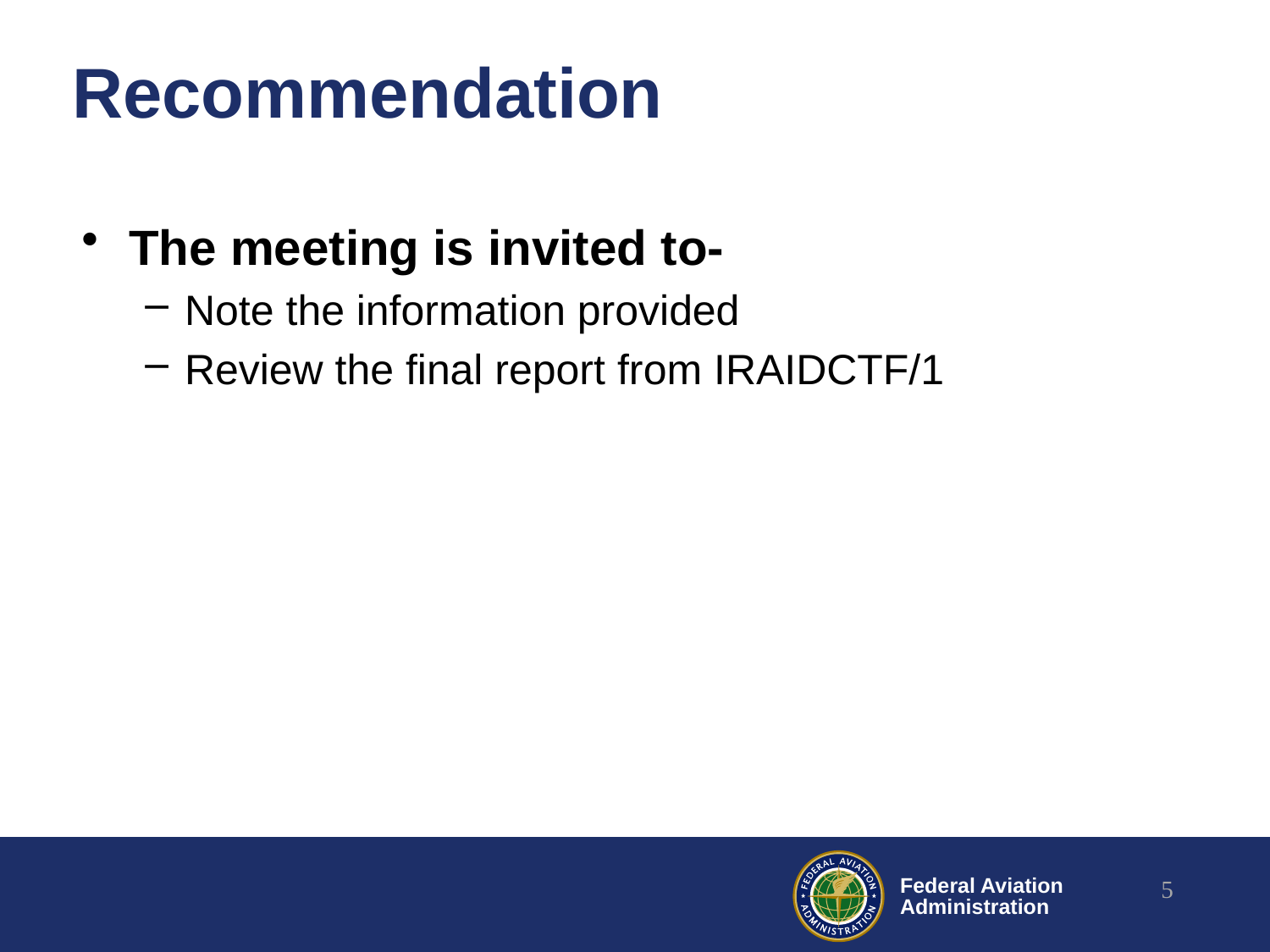

# Recommendation
The meeting is invited to-
Note the information provided
Review the final report from IRAIDCTF/1
5